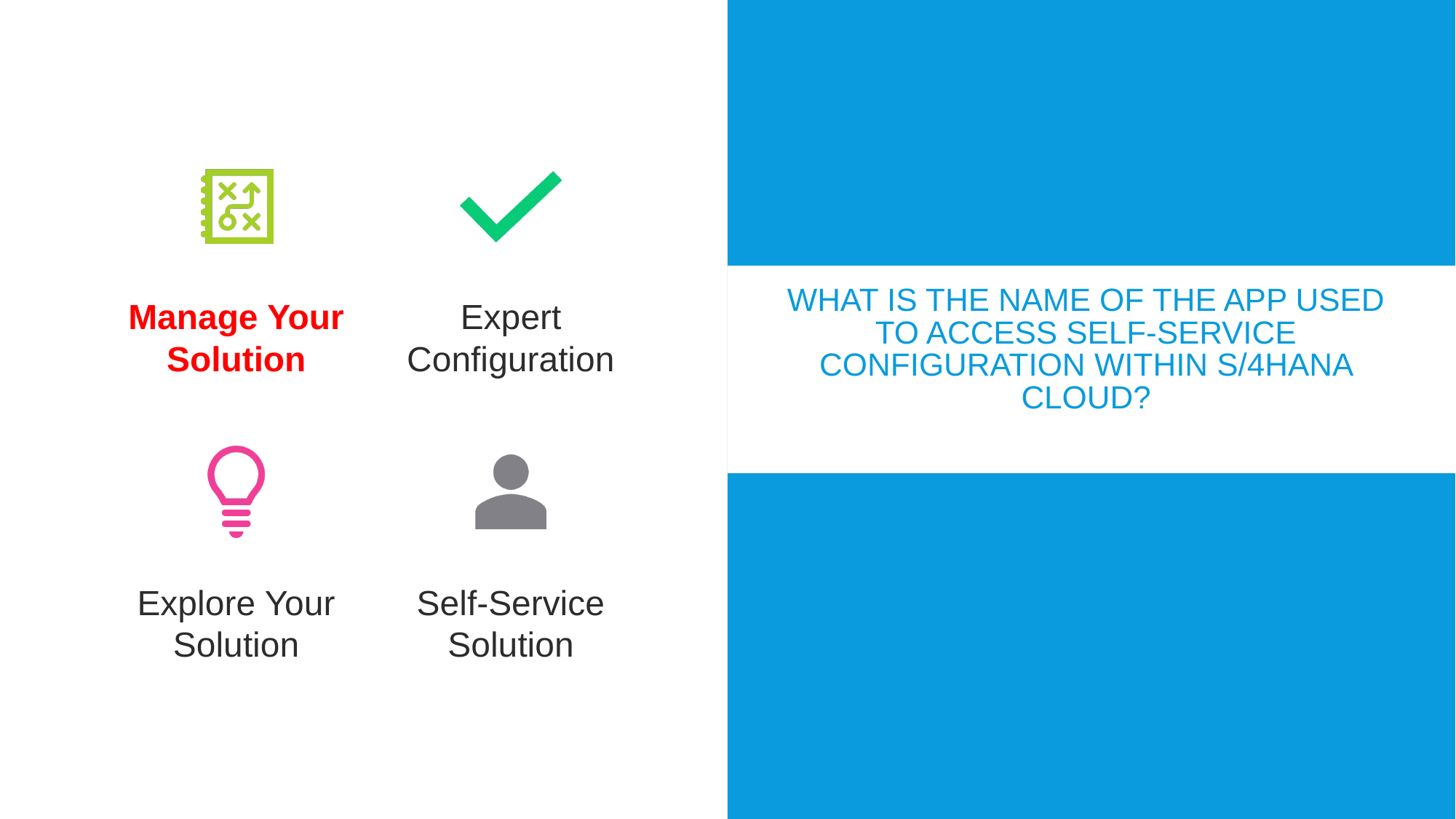

Manage Your Solution
Expert Configuration
Explore Your Solution
Self-Service Solution

# What is the name of the app used to access self-service configuration within S/4HANA Cloud?